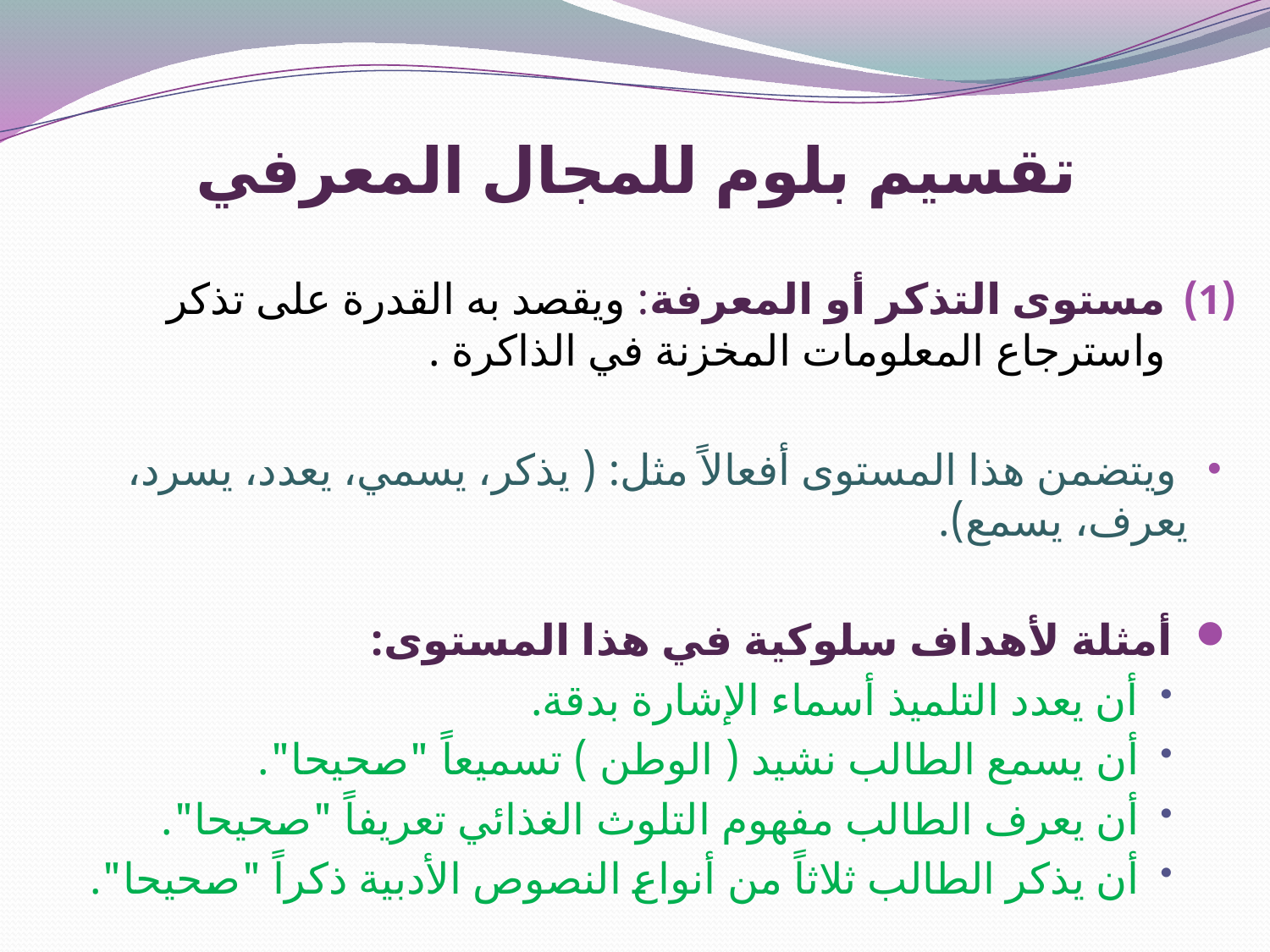

# تقسيم بلوم للمجال المعرفي

مستوى التذكر أو المعرفة: ويقصد به القدرة على تذكر واسترجاع المعلومات المخزنة في الذاكرة .

 ويتضمن هذا المستوى أفعالاً مثل: ( يذكر، يسمي، يعدد، يسرد، يعرف، يسمع).

أمثلة لأهداف سلوكية في هذا المستوى:
أن يعدد التلميذ أسماء الإشارة بدقة.
أن يسمع الطالب نشيد ( الوطن ) تسميعاً "صحيحا".
أن يعرف الطالب مفهوم التلوث الغذائي تعريفاً "صحيحا".
أن يذكر الطالب ثلاثاً من أنواع النصوص الأدبية ذكراً "صحيحا".